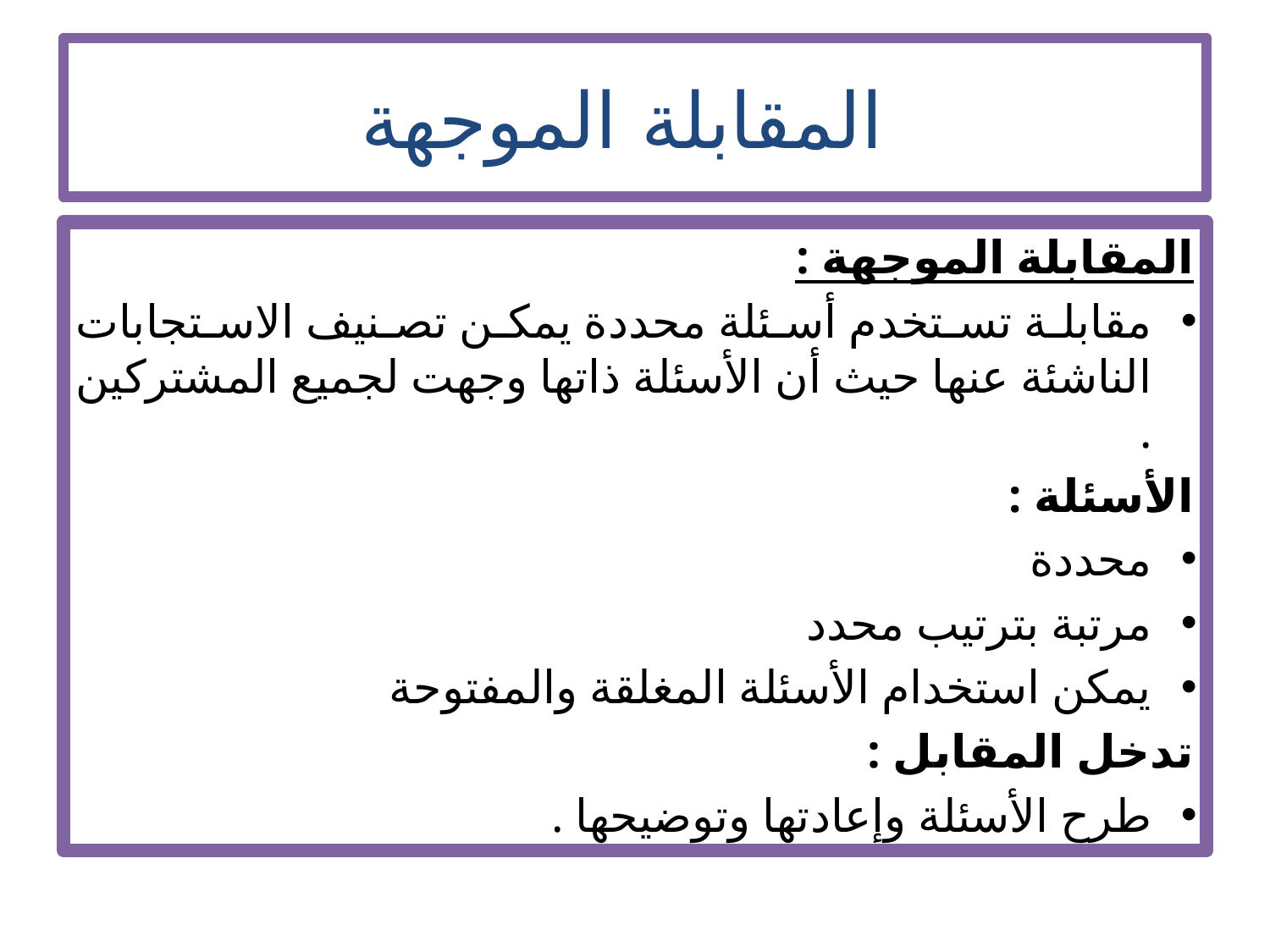

# المقابلة الموجهة
المقابلة الموجهة :
مقابلة تستخدم أسئلة محددة يمكن تصنيف الاستجابات الناشئة عنها حيث أن الأسئلة ذاتها وجهت لجميع المشتركين .
الأسئلة :
محددة
مرتبة بترتيب محدد
يمكن استخدام الأسئلة المغلقة والمفتوحة
تدخل المقابل :
طرح الأسئلة وإعادتها وتوضيحها .